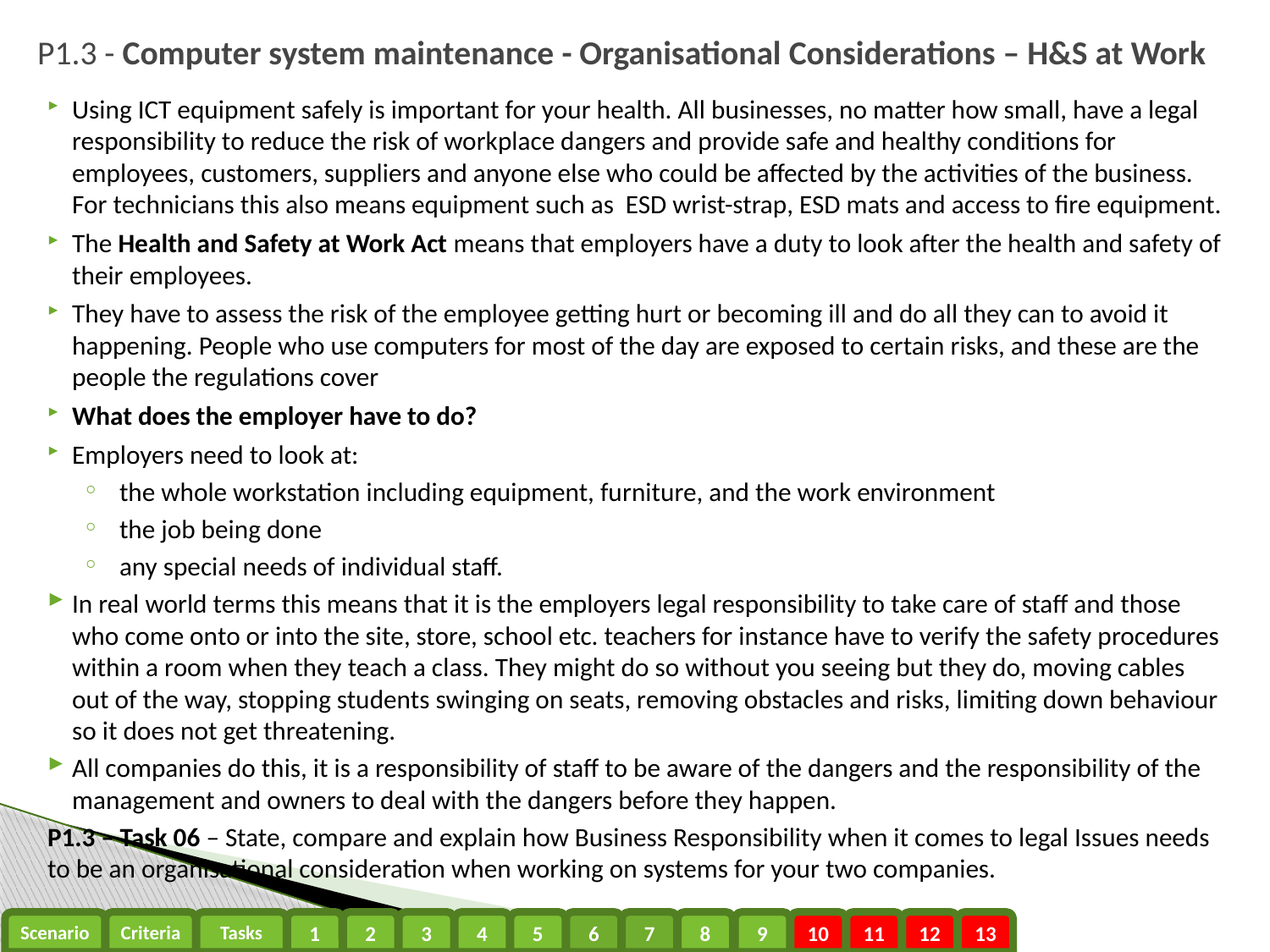

P1.3 - Computer system maintenance - Organisational Considerations – H&S at Work
Using ICT equipment safely is important for your health. All businesses, no matter how small, have a legal responsibility to reduce the risk of workplace dangers and provide safe and healthy conditions for employees, customers, suppliers and anyone else who could be affected by the activities of the business. For technicians this also means equipment such as  ESD wrist-strap, ESD mats and access to fire equipment.
The Health and Safety at Work Act means that employers have a duty to look after the health and safety of their employees.
They have to assess the risk of the employee getting hurt or becoming ill and do all they can to avoid it happening. People who use computers for most of the day are exposed to certain risks, and these are the people the regulations cover
What does the employer have to do?
Employers need to look at:
the whole workstation including equipment, furniture, and the work environment
the job being done
any special needs of individual staff.
In real world terms this means that it is the employers legal responsibility to take care of staff and those who come onto or into the site, store, school etc. teachers for instance have to verify the safety procedures within a room when they teach a class. They might do so without you seeing but they do, moving cables out of the way, stopping students swinging on seats, removing obstacles and risks, limiting down behaviour so it does not get threatening.
All companies do this, it is a responsibility of staff to be aware of the dangers and the responsibility of the management and owners to deal with the dangers before they happen.
P1.3 – Task 06 – State, compare and explain how Business Responsibility when it comes to legal Issues needs to be an organisational consideration when working on systems for your two companies.